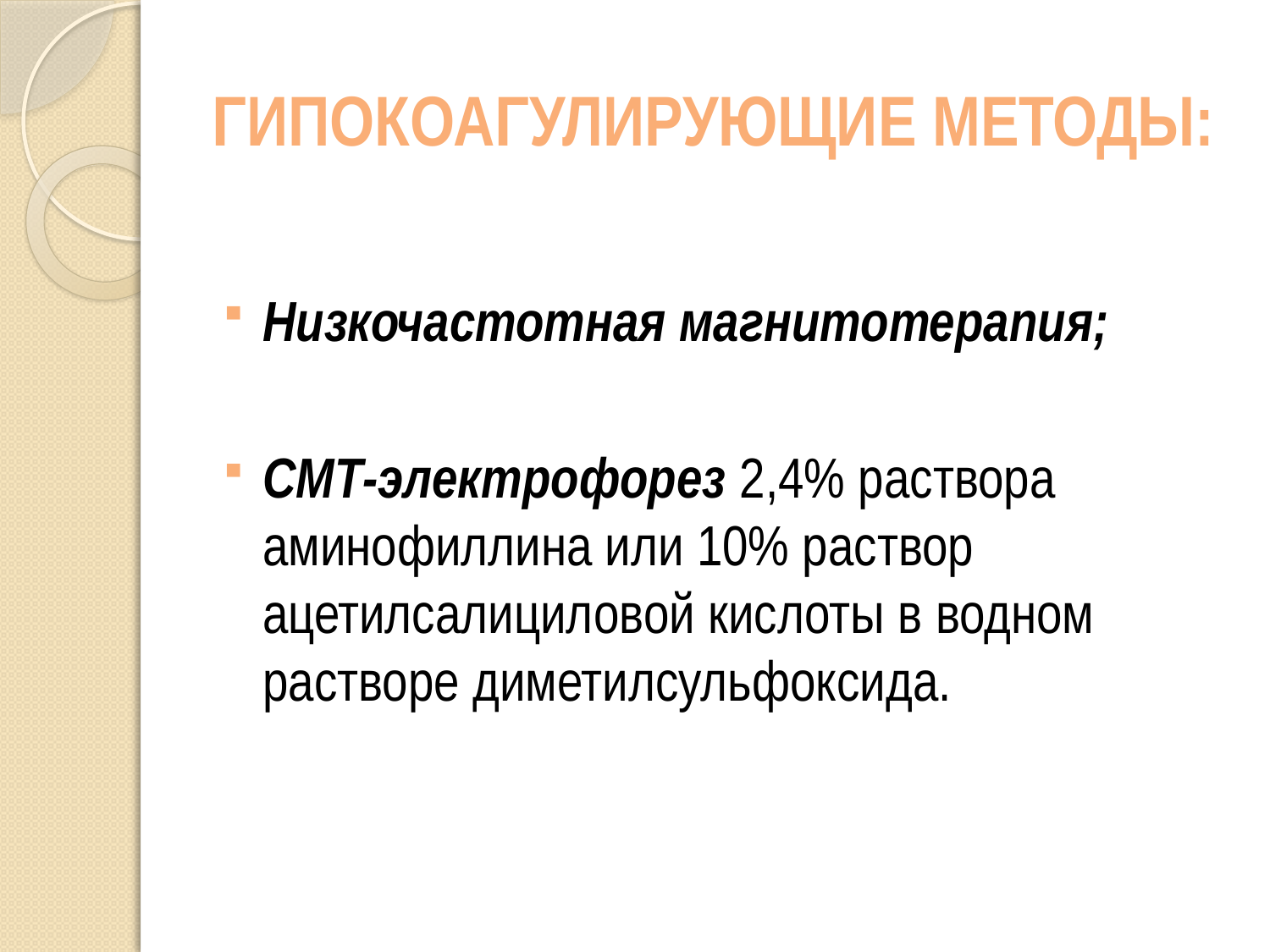

# ГИПОКОАГУЛИРУЮЩИЕ МЕТОДЫ:

Низкочастотная магнитотерапия;

СМТ-электрофорез 2,4% раствора аминофиллина или 10% раствор ацетилсалициловой кислоты в водном растворе диметилсульфоксида.